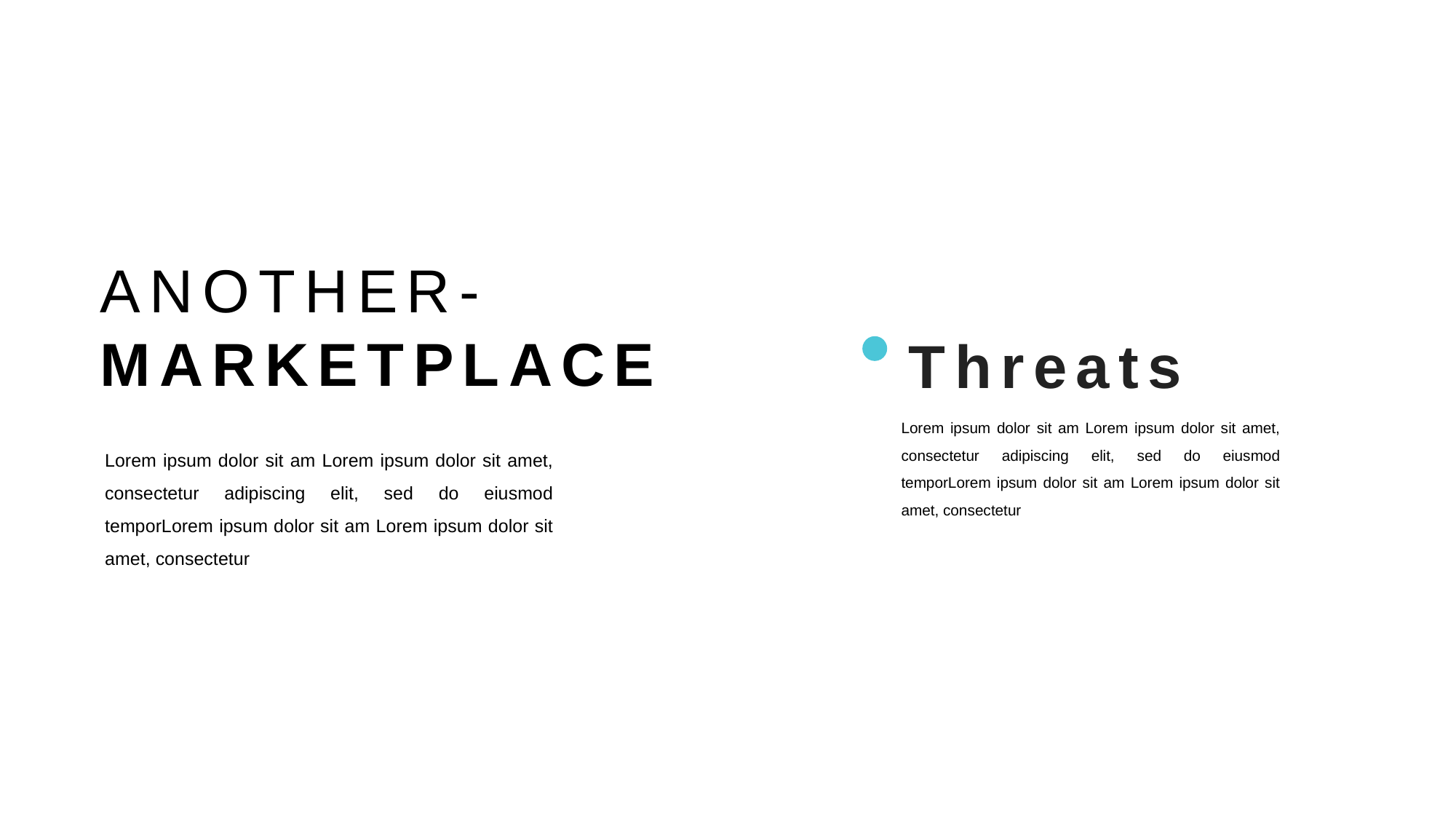

ANOTHER-
MARKETPLACE
Threats

Lorem ipsum dolor sit am Lorem ipsum dolor sit amet, consectetur adipiscing elit, sed do eiusmod temporLorem ipsum dolor sit am Lorem ipsum dolor sit amet, consectetur

Lorem ipsum dolor sit am Lorem ipsum dolor sit amet, consectetur adipiscing elit, sed do eiusmod temporLorem ipsum dolor sit am Lorem ipsum dolor sit amet, consectetur